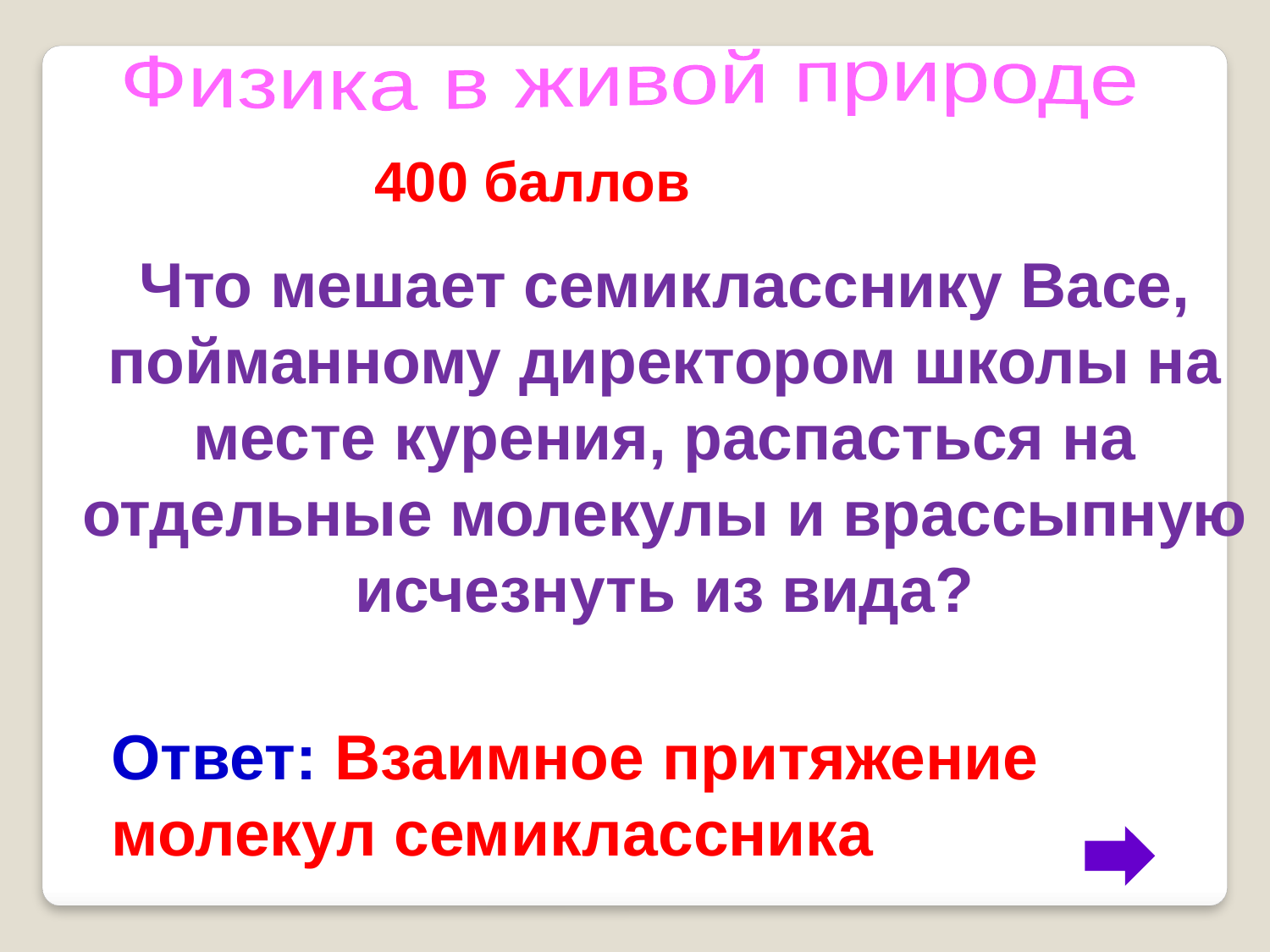

Физика в живой природе
                                  400 баллов
Что мешает семикласснику Васе, пойманному директором школы на месте курения, распасться на отдельные молекулы и врассыпную исчезнуть из вида?
Ответ: Взаимное притяжение молекул семиклассника